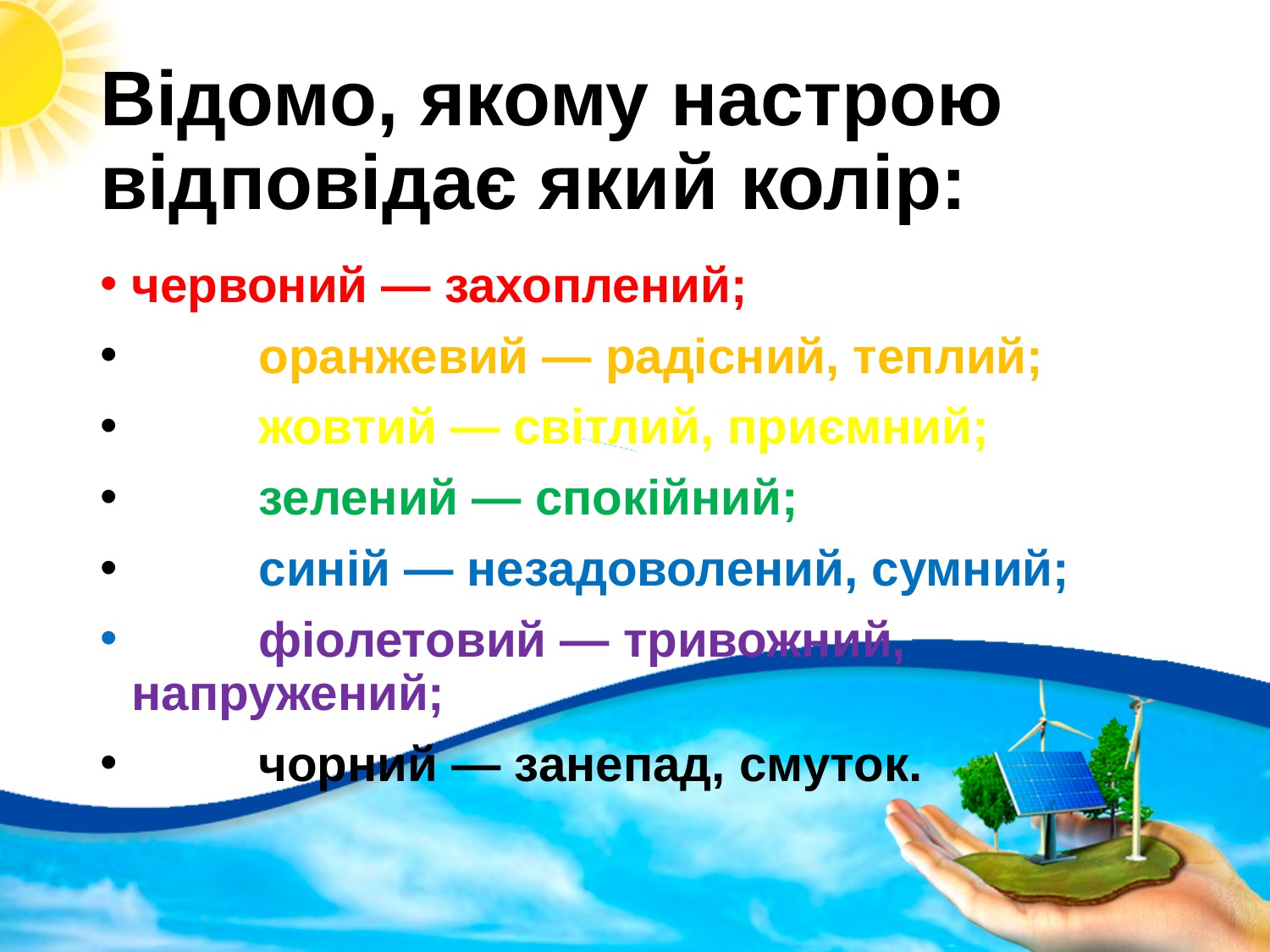

# Відомо, якому настрою відповідає який колір:
червоний — захоплений;
 	оранжевий — радісний, теплий;
 	жовтий — світлий, приємний;
 	зелений — спокійний;
 	синій — незадоволений, сумний;
 	фіолетовий — тривожний, напружений;
 	чорний — занепад, смуток.